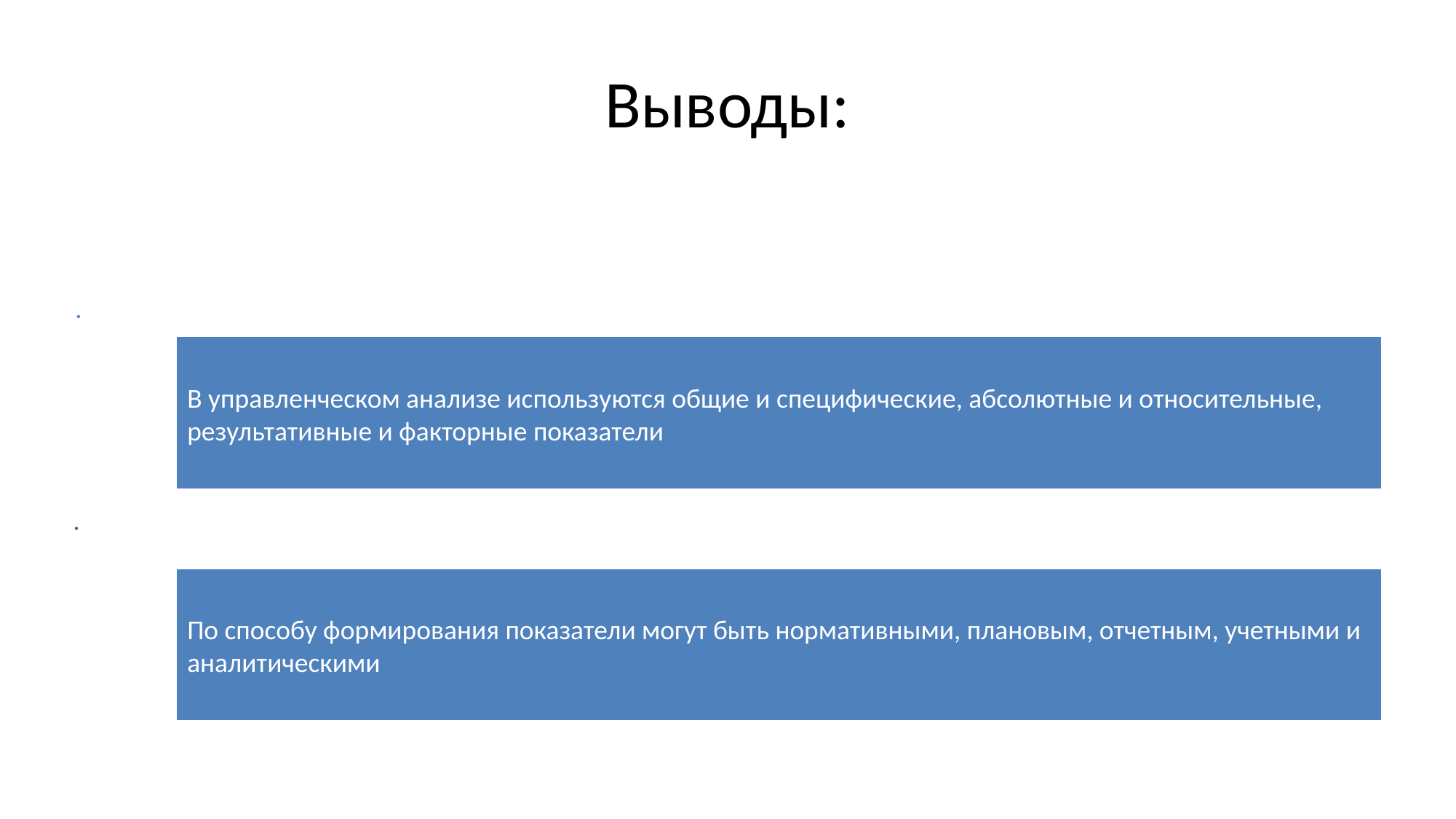

# Выводы:
В управленческом анализе используются общие и специфические, абсолютные и относительные, результативные и факторные показатели
По способу формирования показатели могут быть нормативными, плановым, отчетным, учетными и аналитическими